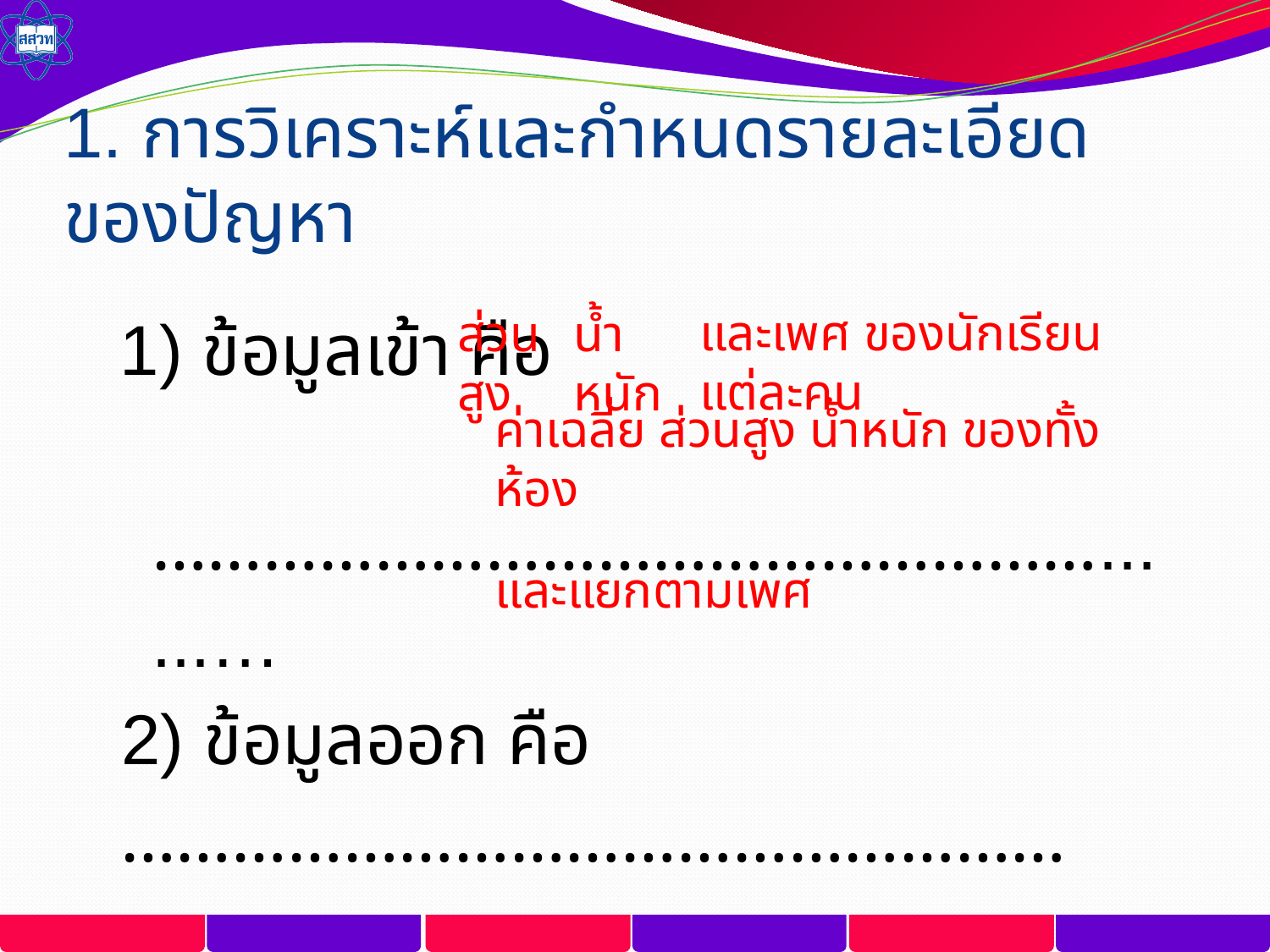

# 1. การวิเคราะห์และกำหนดรายละเอียดของปัญหา
1) ข้อมูลเข้า คือ  ……………………………………………......…
 2) ข้อมูลออก คือ  ……………………………………………
			...........................................
 3) วิธีการตรวจสอบความถูกต้อง
และเพศ ของนักเรียนแต่ละคน
ส่วนสูง
น้ำหนัก
ค่าเฉลี่ย ส่วนสูง น้ำหนัก ของทั้งห้อง

และแยกตามเพศ